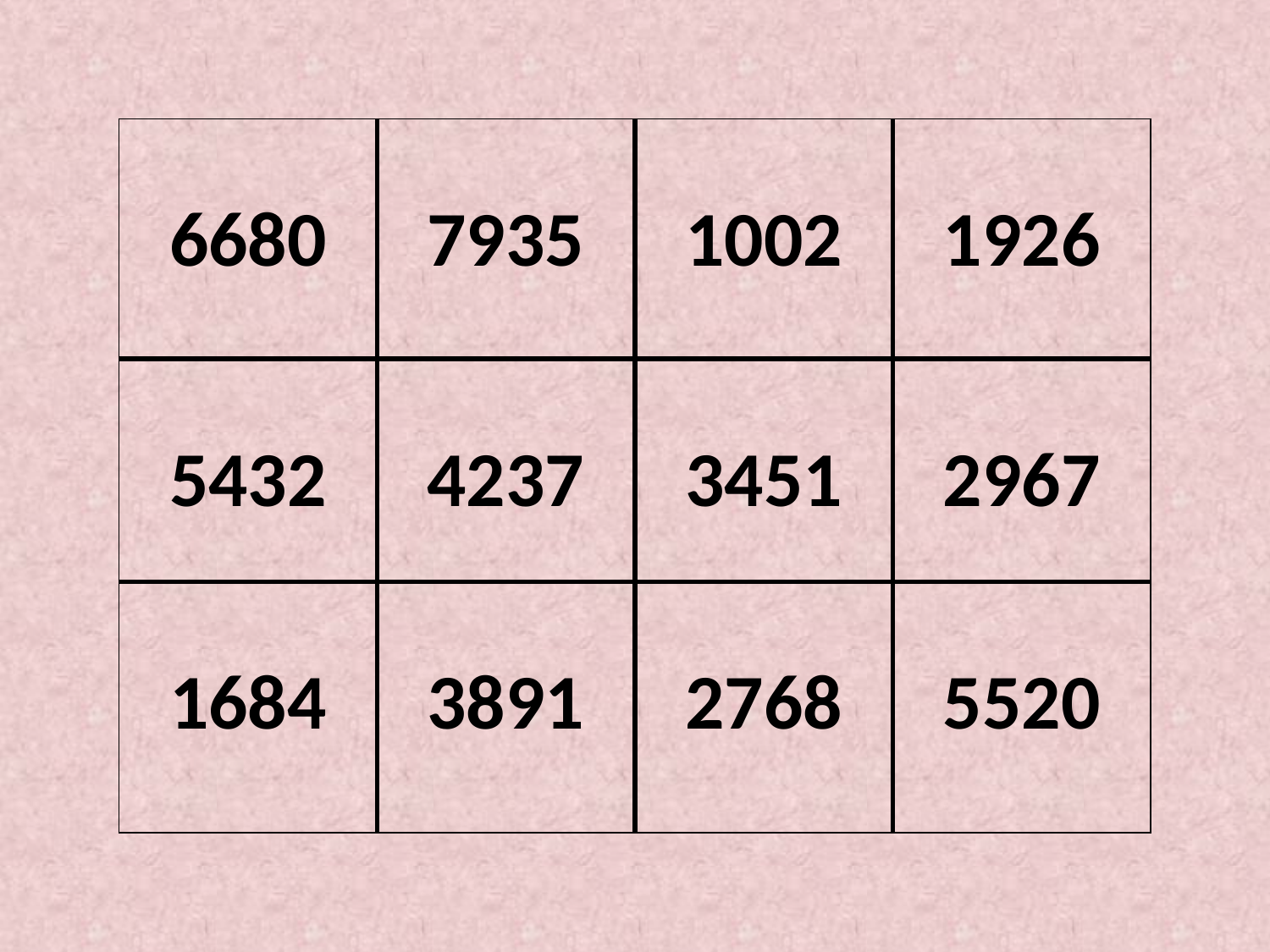

| 6680 | 7935 | 1002 | 1926 |
| --- | --- | --- | --- |
| 5432 | 4237 | 3451 | 2967 |
| 1684 | 3891 | 2768 | 5520 |